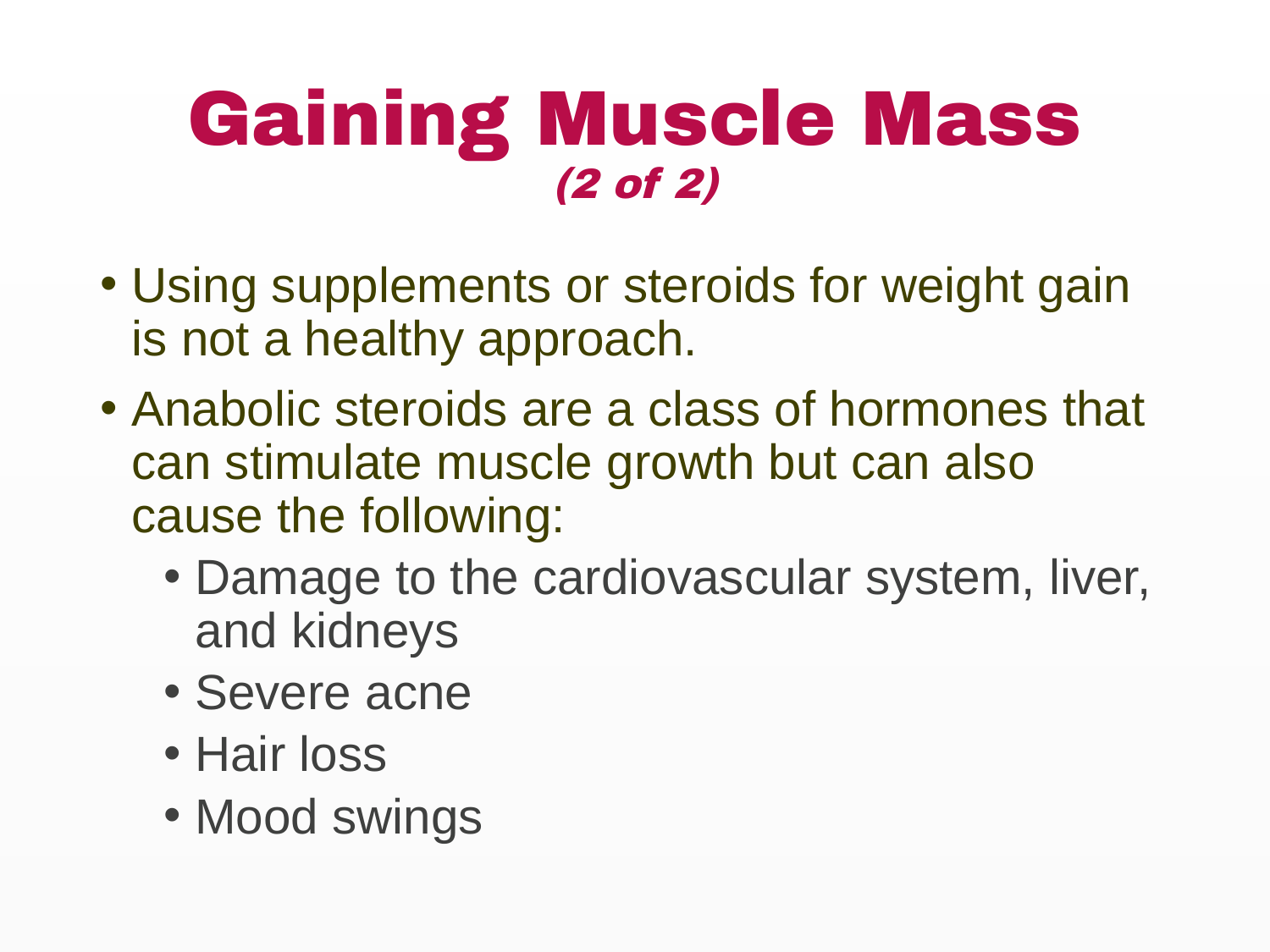

# Gaining Muscle Mass (2 of 2)
Using supplements or steroids for weight gain is not a healthy approach.
Anabolic steroids are a class of hormones that can stimulate muscle growth but can also cause the following:
Damage to the cardiovascular system, liver, and kidneys
Severe acne
Hair loss
Mood swings